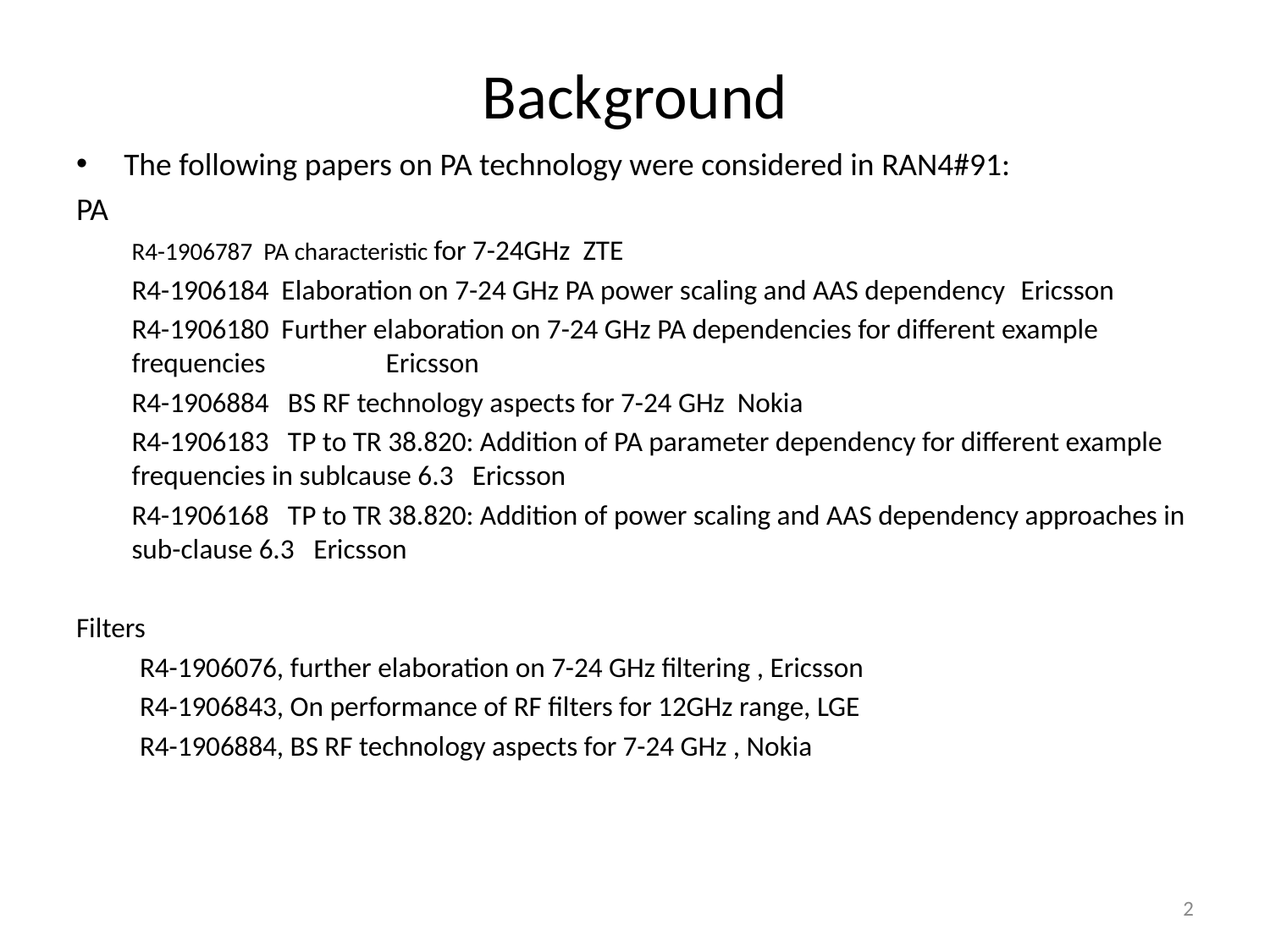

# Background
The following papers on PA technology were considered in RAN4#91:
PA
R4-1906787  PA characteristic for 7-24GHz  ZTE
R4-1906184  Elaboration on 7-24 GHz PA power scaling and AAS dependency	Ericsson
R4-1906180  Further elaboration on 7-24 GHz PA dependencies for different example frequencies	Ericsson
R4-1906884   BS RF technology aspects for 7-24 GHz  Nokia
R4-1906183   TP to TR 38.820: Addition of PA parameter dependency for different example frequencies in sublcause 6.3   Ericsson
R4-1906168   TP to TR 38.820: Addition of power scaling and AAS dependency approaches in sub-clause 6.3   Ericsson

Filters
R4-1906076, further elaboration on 7-24 GHz filtering , Ericsson
R4-1906843, On performance of RF filters for 12GHz range, LGE
R4-1906884, BS RF technology aspects for 7-24 GHz , Nokia

2